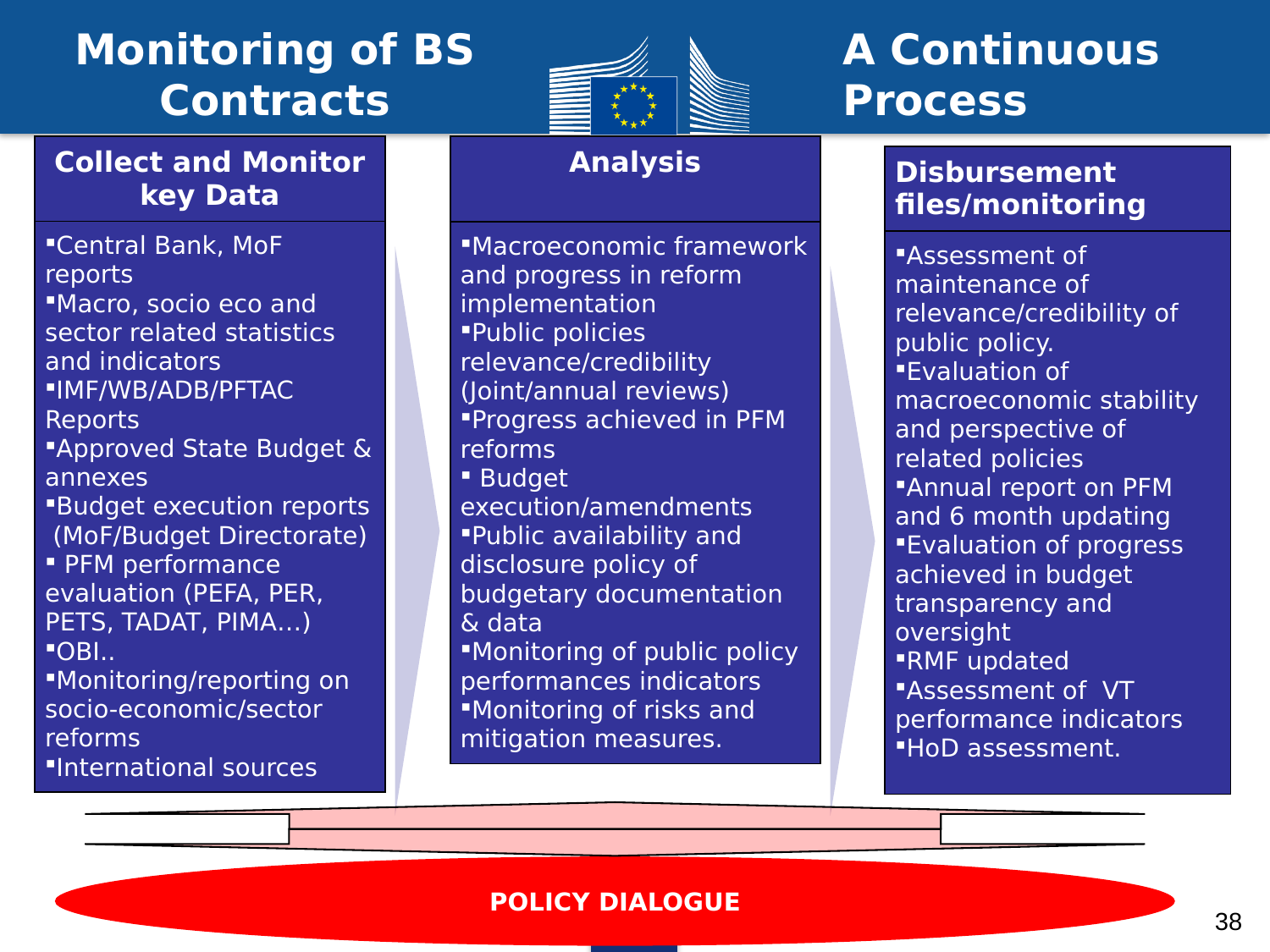

A Continuous
Process
Monitoring of BS
Contracts
| Collect and Monitor key Data |
| --- |
| Central Bank, MoF reports Macro, socio eco and sector related statistics and indicators IMF/WB/ADB/PFTAC Reports Approved State Budget & annexes Budget execution reports (MoF/Budget Directorate) PFM performance evaluation (PEFA, PER, PETS, TADAT, PIMA…) OBI.. Monitoring/reporting on socio-economic/sector reforms International sources |
| Analysis |
| --- |
| Macroeconomic framework and progress in reform implementation Public policies relevance/credibility (Joint/annual reviews) Progress achieved in PFM reforms Budget execution/amendments Public availability and disclosure policy of budgetary documentation & data Monitoring of public policy performances indicators Monitoring of risks and mitigation measures. |
| Disbursement files/monitoring |
| --- |
| Assessment of maintenance of relevance/credibility of public policy. Evaluation of macroeconomic stability and perspective of related policies Annual report on PFM and 6 month updating Evaluation of progress achieved in budget transparency and oversight RMF updated Assessment of VT performance indicators HoD assessment. |

POLICY DIALOGUE
38